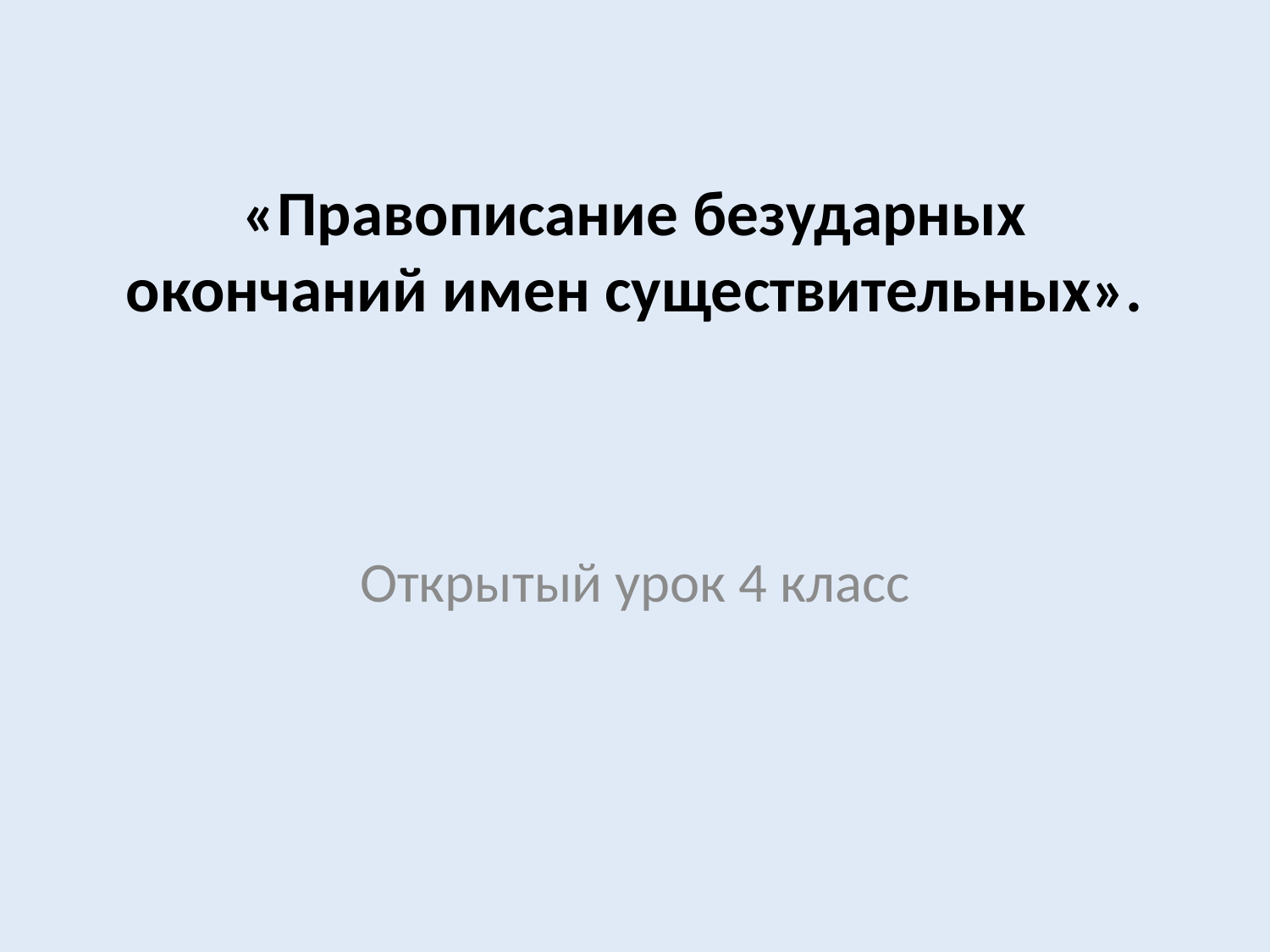

# «Правописание безударных окончаний имен существительных».
Открытый урок 4 класс